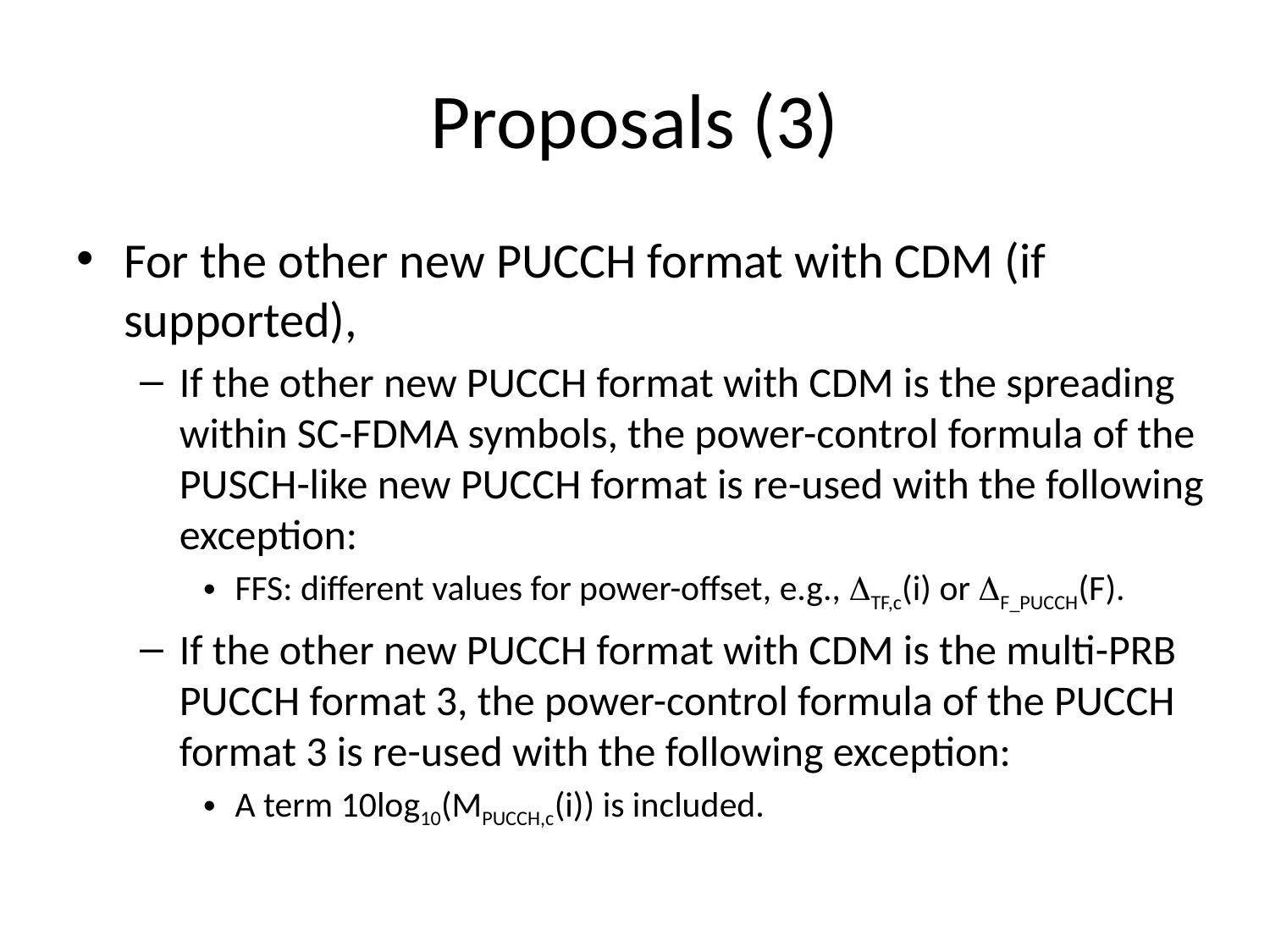

# Proposals (3)
For the other new PUCCH format with CDM (if supported),
If the other new PUCCH format with CDM is the spreading within SC-FDMA symbols, the power-control formula of the PUSCH-like new PUCCH format is re-used with the following exception:
FFS: different values for power-offset, e.g., ΔTF,c(i) or ΔF_PUCCH(F).
If the other new PUCCH format with CDM is the multi-PRB PUCCH format 3, the power-control formula of the PUCCH format 3 is re-used with the following exception:
A term 10log10(MPUCCH,c(i)) is included.